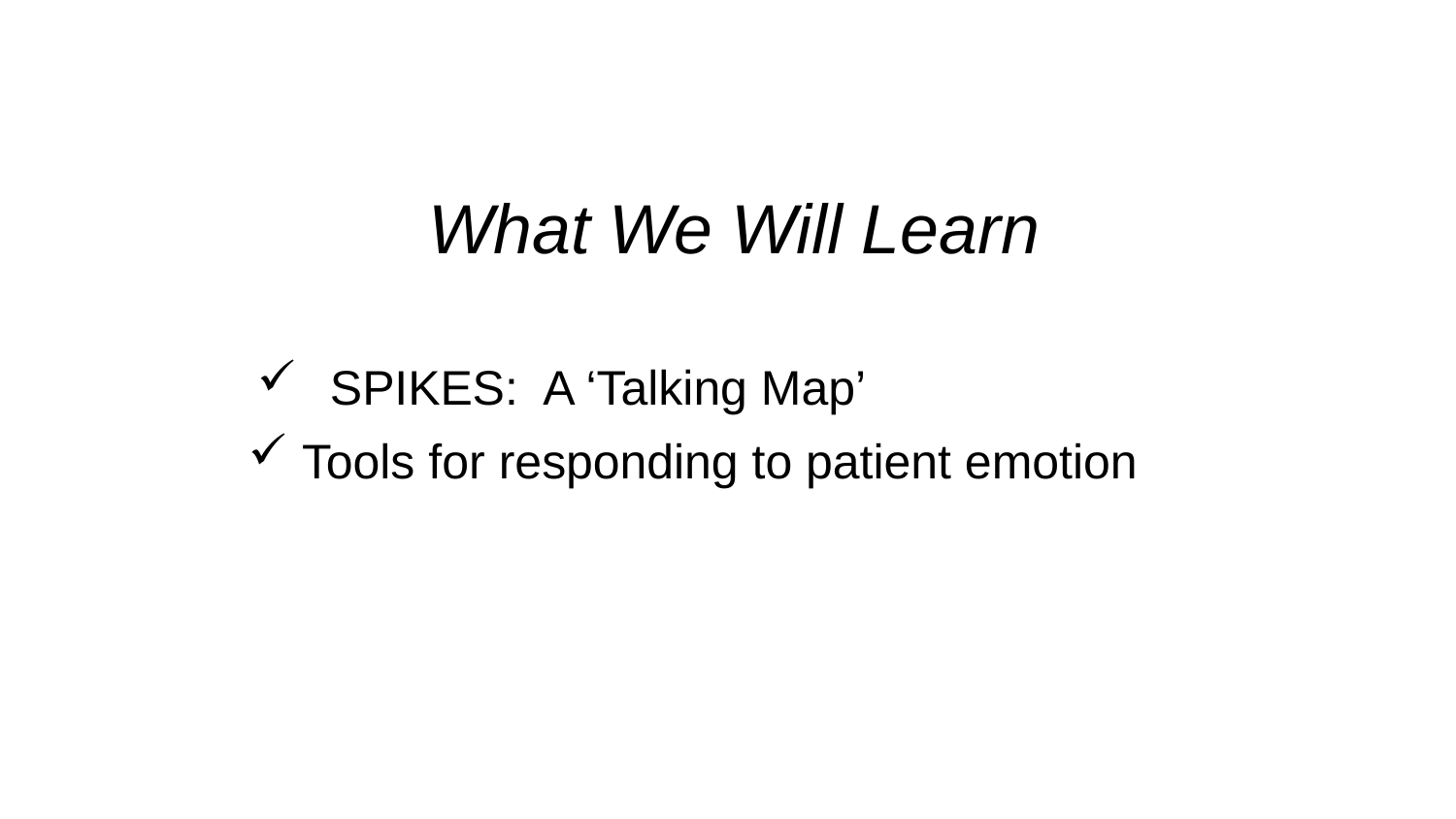

# What We Will Learn

SPIKES:  A ‘Talking Map’
 Tools for responding to patient emotion